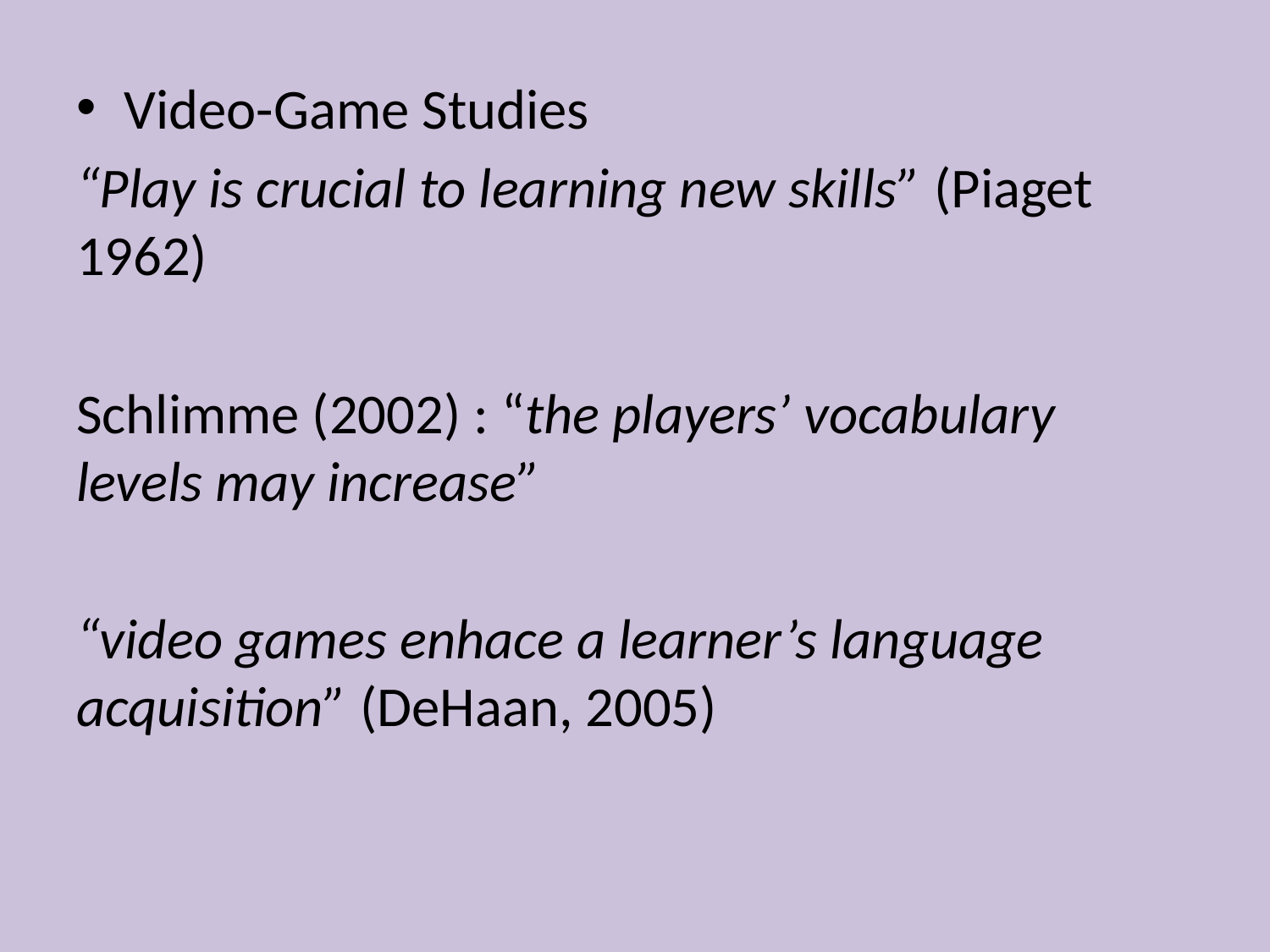

Video-Game Studies
“Play is crucial to learning new skills” (Piaget 1962)

Schlimme (2002) : “the players’ vocabulary levels may increase”

“video games enhace a learner’s language acquisition” (DeHaan, 2005)